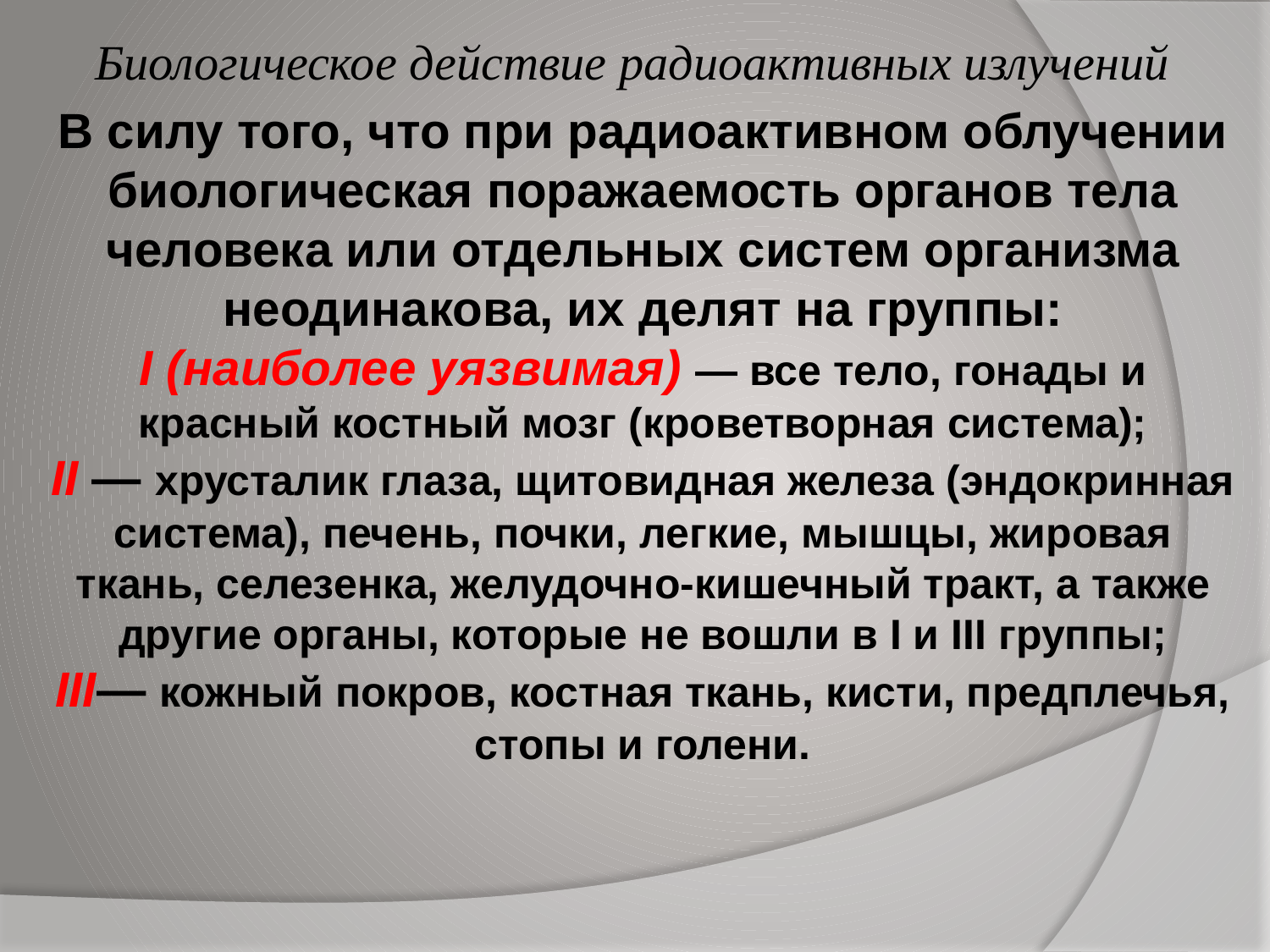

Биологическое действие радиоактивных излучений

# В силу того, что при радиоактивном облучении биологическая поражаемость органов тела человека или отдельных систем организма неодинакова, их делят на группы: I (наиболее уязвимая) — все тело, гонады и красный костный мозг (кроветворная система); II — хрусталик глаза, щитовидная железа (эндокринная система), печень, почки, легкие, мышцы, жировая ткань, селезенка, желудочно-кишечный тракт, а также другие органы, которые не вошли в I и III группы; III— кожный покров, костная ткань, кисти, предплечья, стопы и голени.